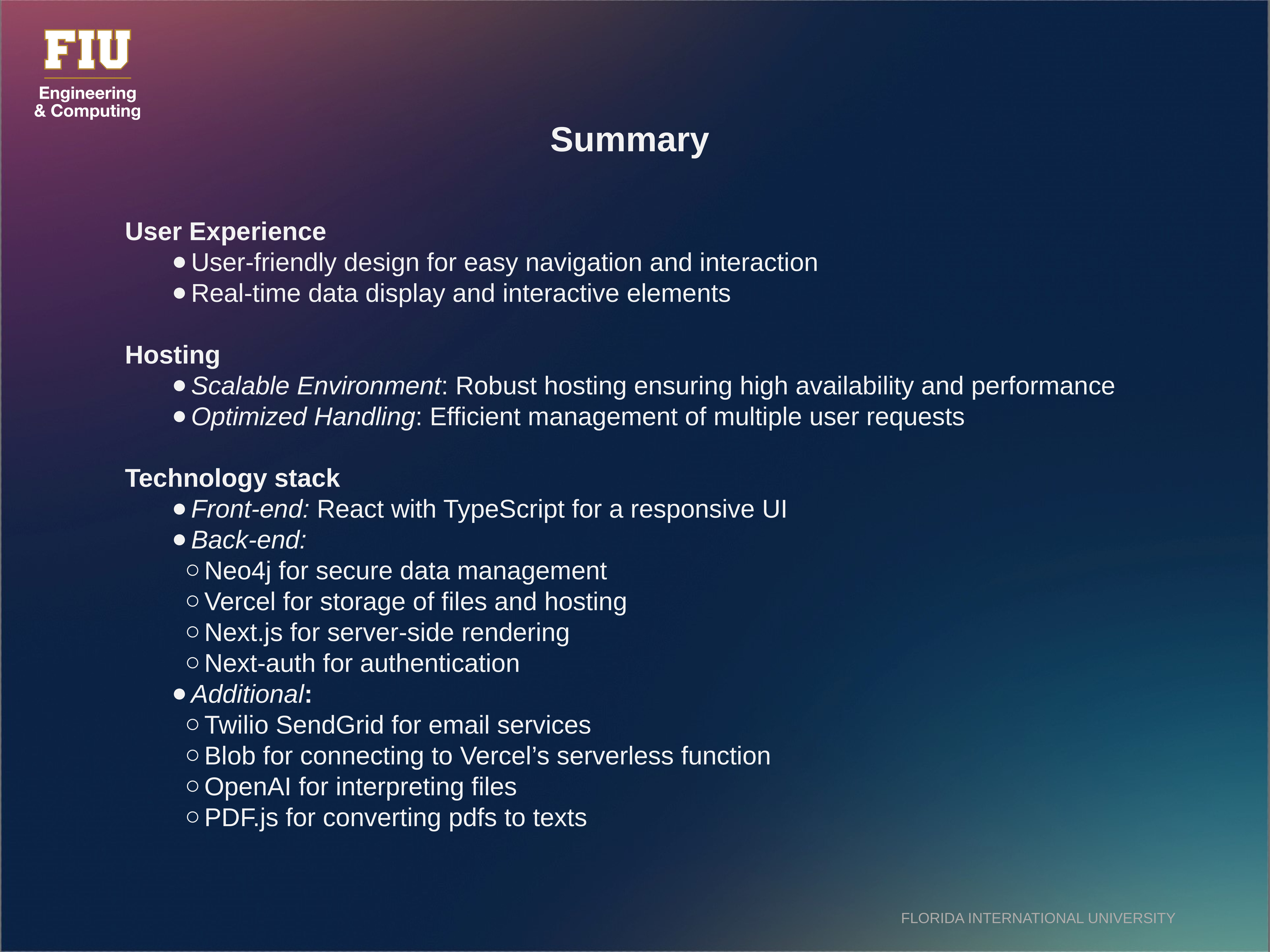

Summary
User Experience
User-friendly design for easy navigation and interaction
Real-time data display and interactive elements

Hosting
Scalable Environment: Robust hosting ensuring high availability and performance
Optimized Handling: Efficient management of multiple user requests
Technology stack
Front-end: React with TypeScript for a responsive UI
Back-end:
Neo4j for secure data management
Vercel for storage of files and hosting
Next.js for server-side rendering
Next-auth for authentication
Additional:
Twilio SendGrid for email services
Blob for connecting to Vercel’s serverless function
OpenAI for interpreting files
PDF.js for converting pdfs to texts